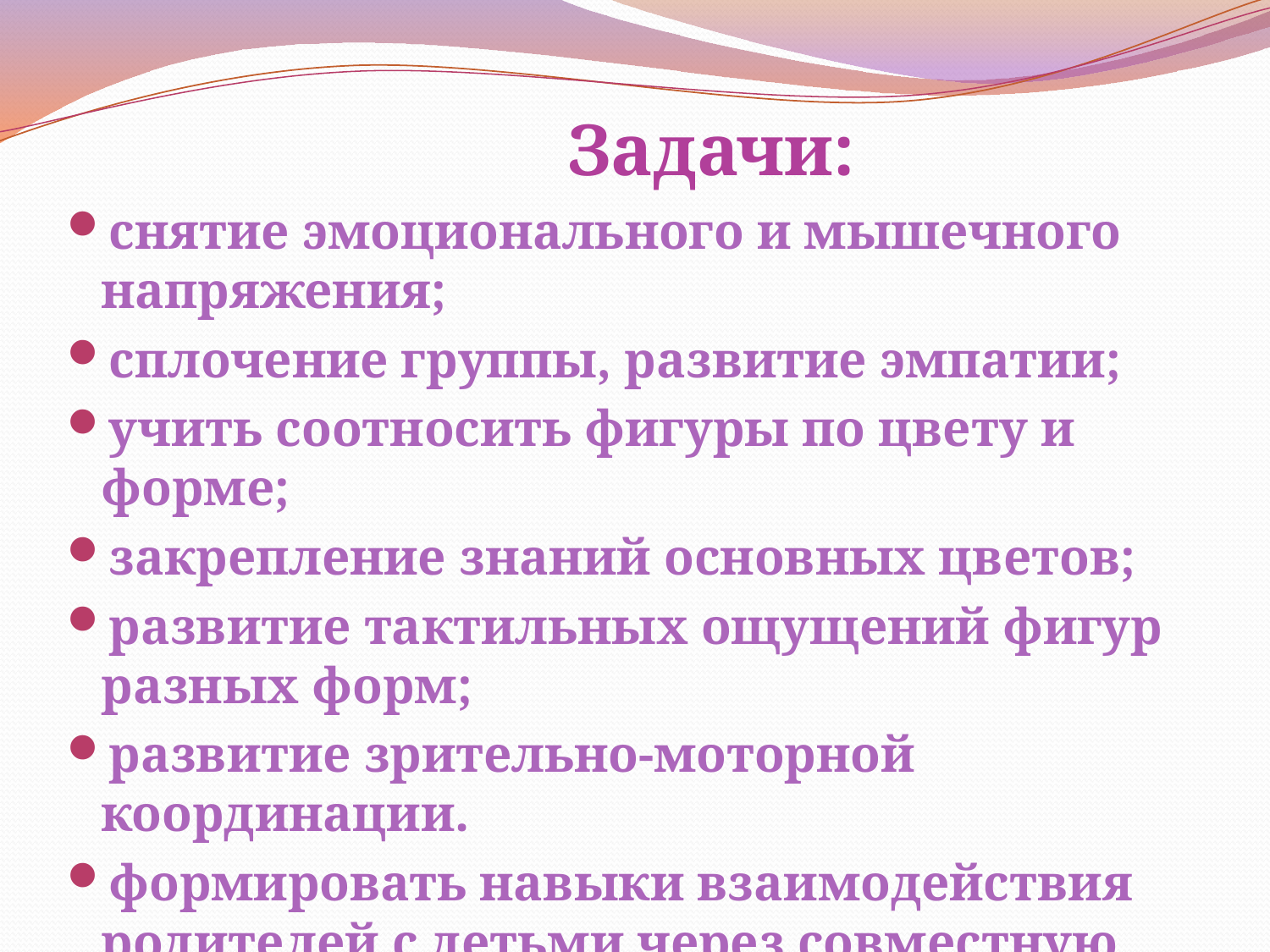

#
                                           Задачи:
снятие эмоционального и мышечного напряжения;
сплочение группы, развитие эмпатии;
учить соотносить фигуры по цвету и форме;
закрепление знаний основных цветов;
развитие тактильных ощущений фигур разных форм;
развитие зрительно-моторной координации.
формировать навыки взаимодействия родителей с детьми через совместную  деятельность;